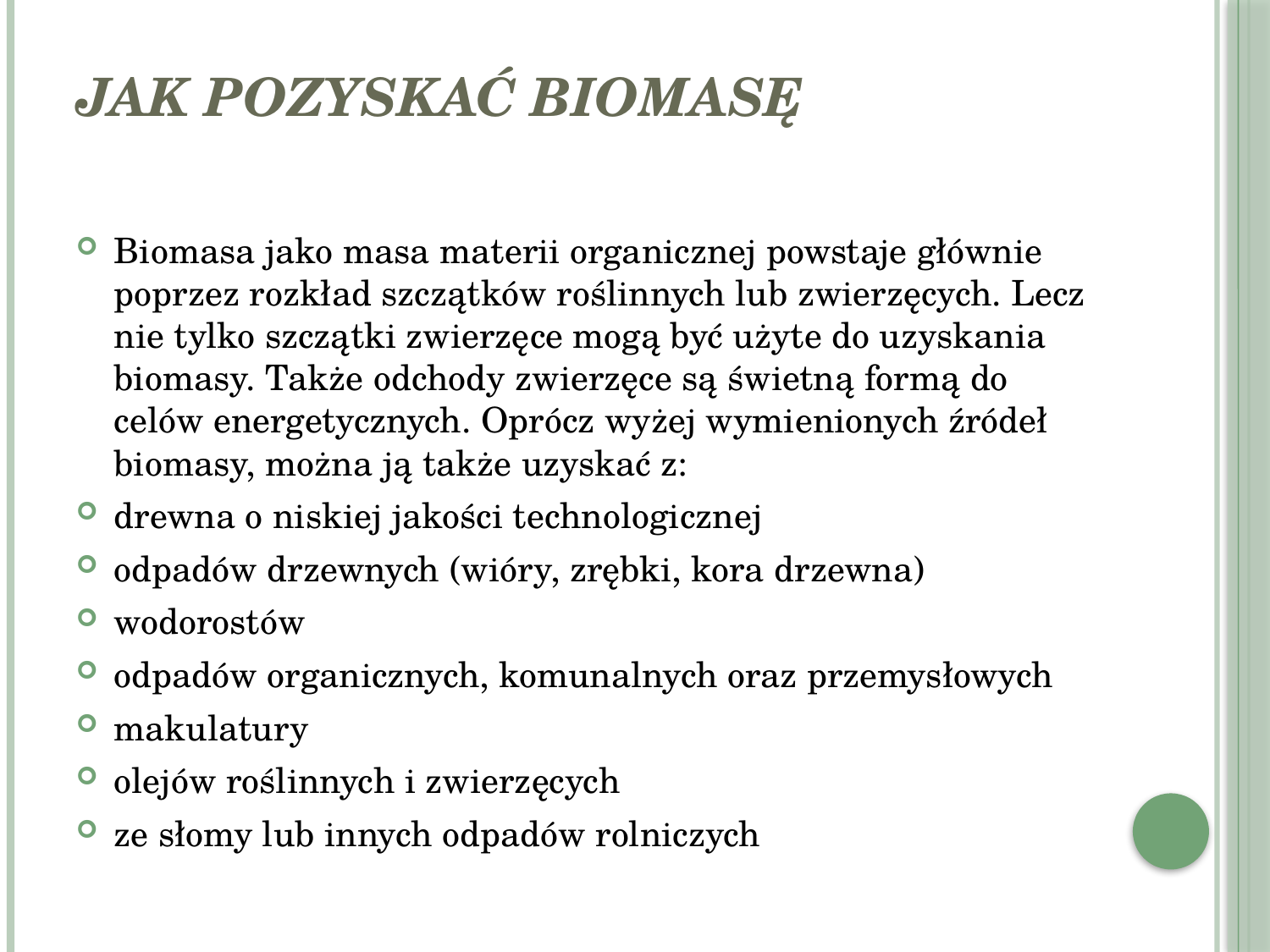

# Jak pozyskać biomasę
Biomasa jako masa materii organicznej powstaje głównie poprzez rozkład szczątków roślinnych lub zwierzęcych. Lecz nie tylko szczątki zwierzęce mogą być użyte do uzyskania biomasy. Także odchody zwierzęce są świetną formą do celów energetycznych. Oprócz wyżej wymienionych źródeł biomasy, można ją także uzyskać z:
drewna o niskiej jakości technologicznej
odpadów drzewnych (wióry, zrębki, kora drzewna)
wodorostów
odpadów organicznych, komunalnych oraz przemysłowych
makulatury
olejów roślinnych i zwierzęcych
ze słomy lub innych odpadów rolniczych